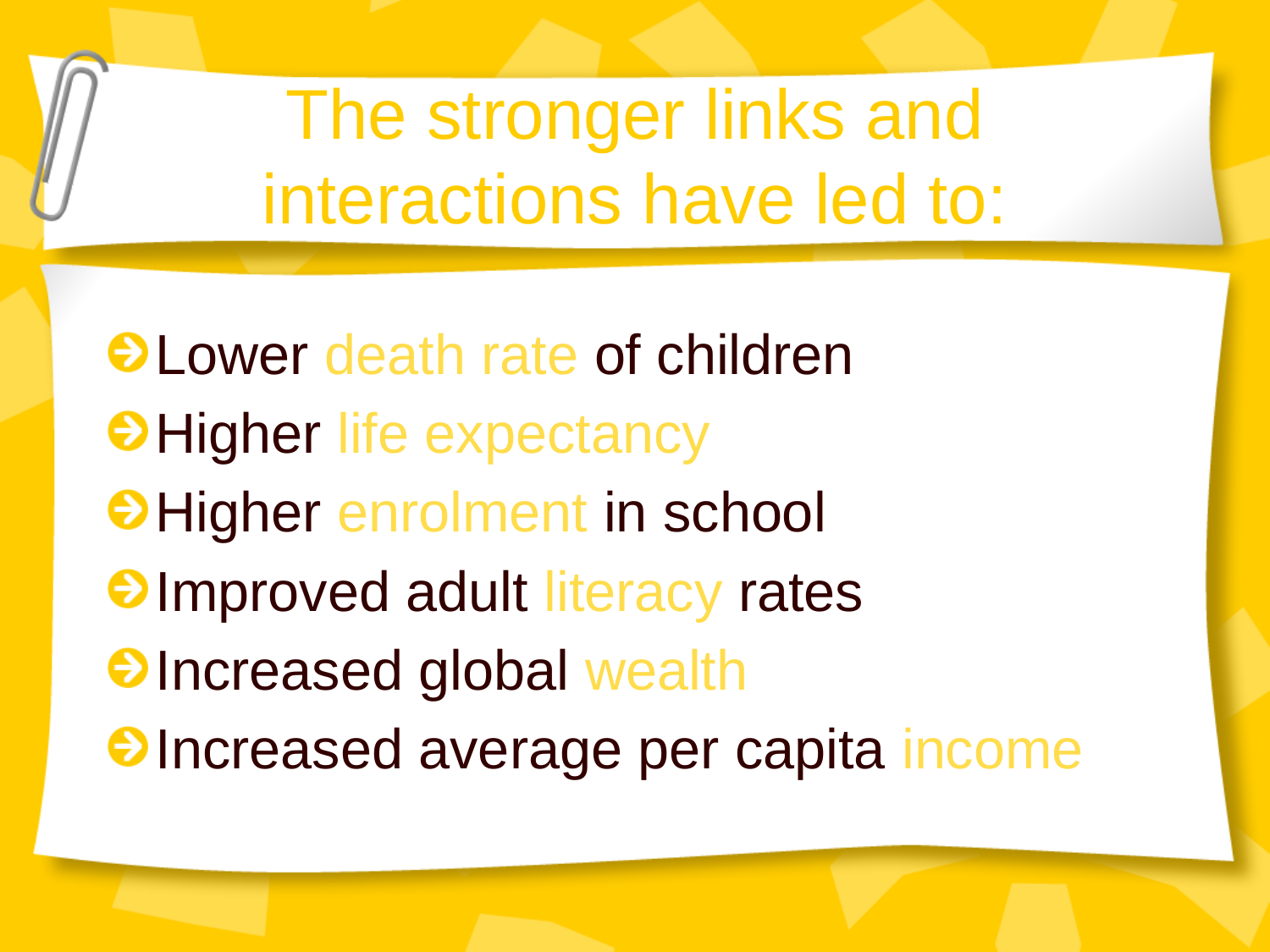

# The stronger links and interactions have led to:

Lower death rate of children
Higher life expectancy
Higher enrolment in school
Improved adult literacy rates
Increased global wealth
Increased average per capita income